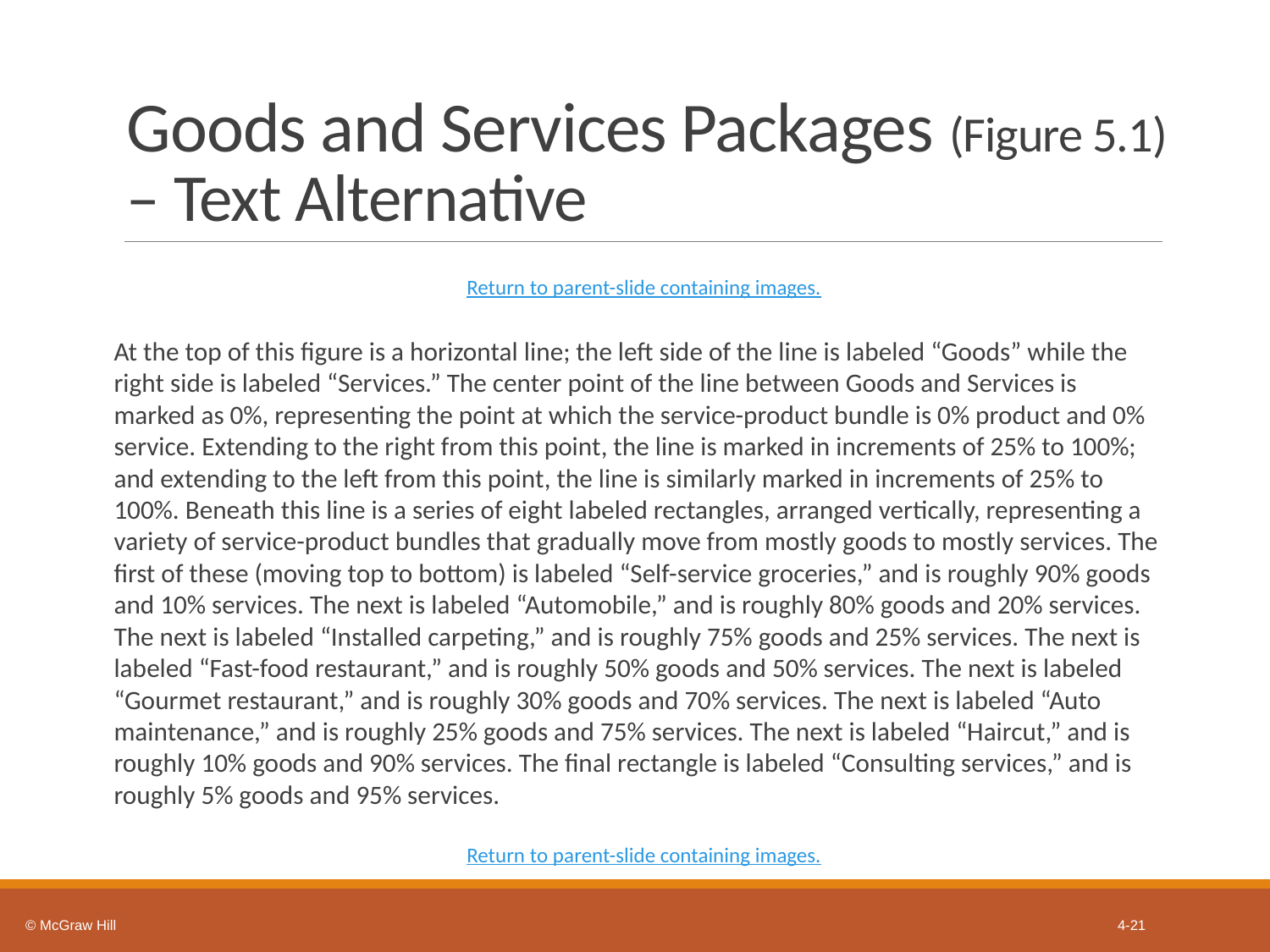

# Goods and Services Packages (Figure 5.1) – Text Alternative
Return to parent-slide containing images.
At the top of this figure is a horizontal line; the left side of the line is labeled “Goods” while the right side is labeled “Services.” The center point of the line between Goods and Services is marked as 0%, representing the point at which the service-product bundle is 0% product and 0% service. Extending to the right from this point, the line is marked in increments of 25% to 100%; and extending to the left from this point, the line is similarly marked in increments of 25% to 100%. Beneath this line is a series of eight labeled rectangles, arranged vertically, representing a variety of service-product bundles that gradually move from mostly goods to mostly services. The first of these (moving top to bottom) is labeled “Self-service groceries,” and is roughly 90% goods and 10% services. The next is labeled “Automobile,” and is roughly 80% goods and 20% services. The next is labeled “Installed carpeting,” and is roughly 75% goods and 25% services. The next is labeled “Fast-food restaurant,” and is roughly 50% goods and 50% services. The next is labeled “Gourmet restaurant,” and is roughly 30% goods and 70% services. The next is labeled “Auto maintenance,” and is roughly 25% goods and 75% services. The next is labeled “Haircut,” and is roughly 10% goods and 90% services. The final rectangle is labeled “Consulting services,” and is roughly 5% goods and 95% services.
Return to parent-slide containing images.